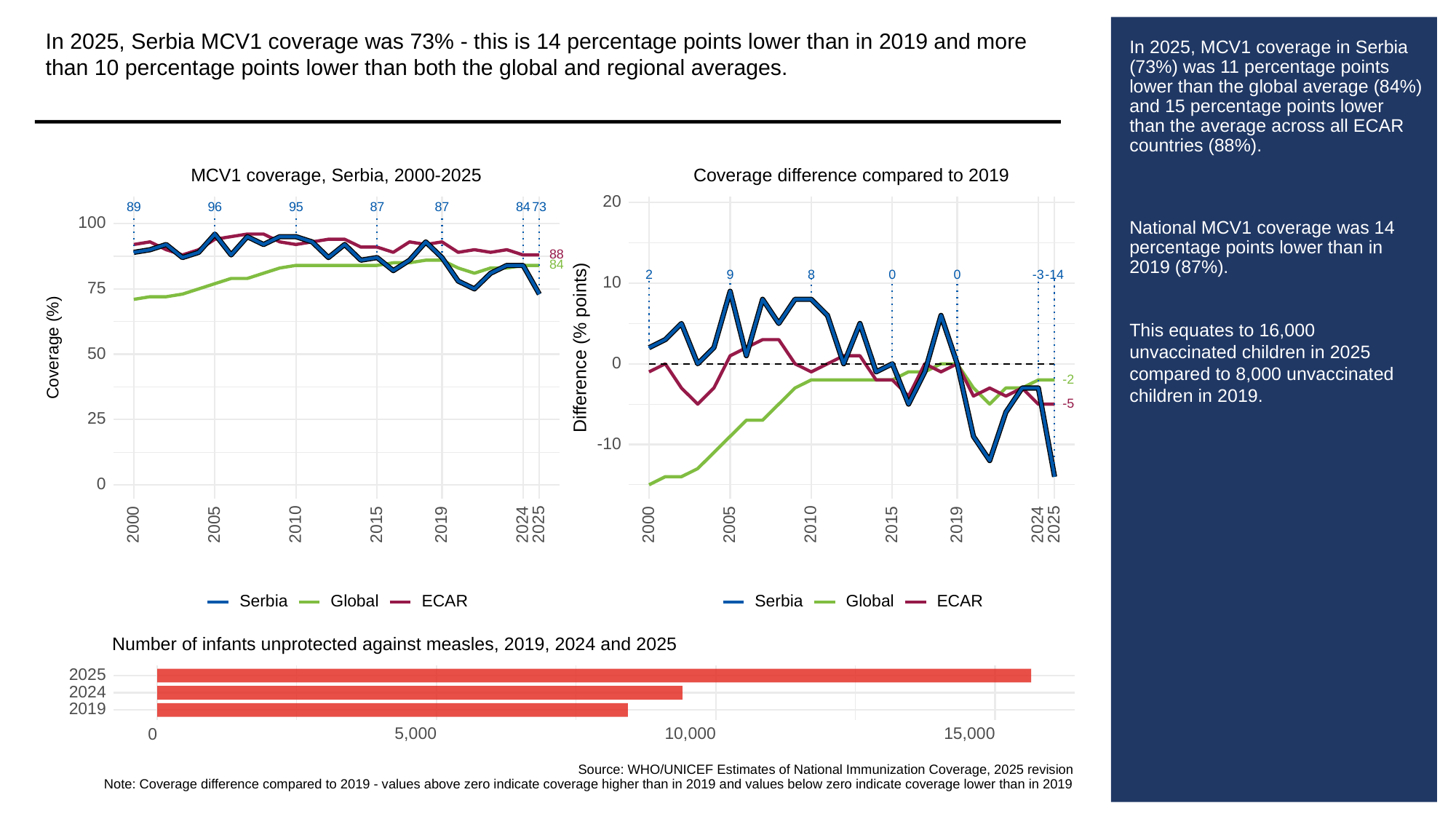

In 2025, Serbia MCV1 coverage was 73% - this is 14 percentage points lower than in 2019 and more than 10 percentage points lower than both the global and regional averages.
# In 2025, MCV1 coverage in Serbia (73%) was 11 percentage points lower than the global average (84%) and 15 percentage points lower than the average across all ECAR countries (88%).

National MCV1 coverage was 14 percentage points lower than in 2019 (87%).

This equates to 16,000 unvaccinated children in 2025 compared to 8,000 unvaccinated children in 2019.

MCV1 coverage, Serbia, 2000-2025
Coverage difference compared to 2019
20

73
89
96
95
87
87
84
100

88

84
-3
9
8
0
0
2
-14
10

75

Difference (% points)

Coverage (%)
50

0

-2

-5

25

-10

0

2000
2005
2010
2015
2019
2024
2025
2000
2005
2010
2015
2019
2024
2025
Serbia
Global
ECAR
Serbia
Global
ECAR

Number of infants unprotected against measles, 2019, 2024 and 2025

2025

2024

2019

5,000
10,000
15,000
0
Source: WHO/UNICEF Estimates of National Immunization Coverage, 2025 revision
Note: Coverage difference compared to 2019 - values above zero indicate coverage higher than in 2019 and values below zero indicate coverage lower than in 2019